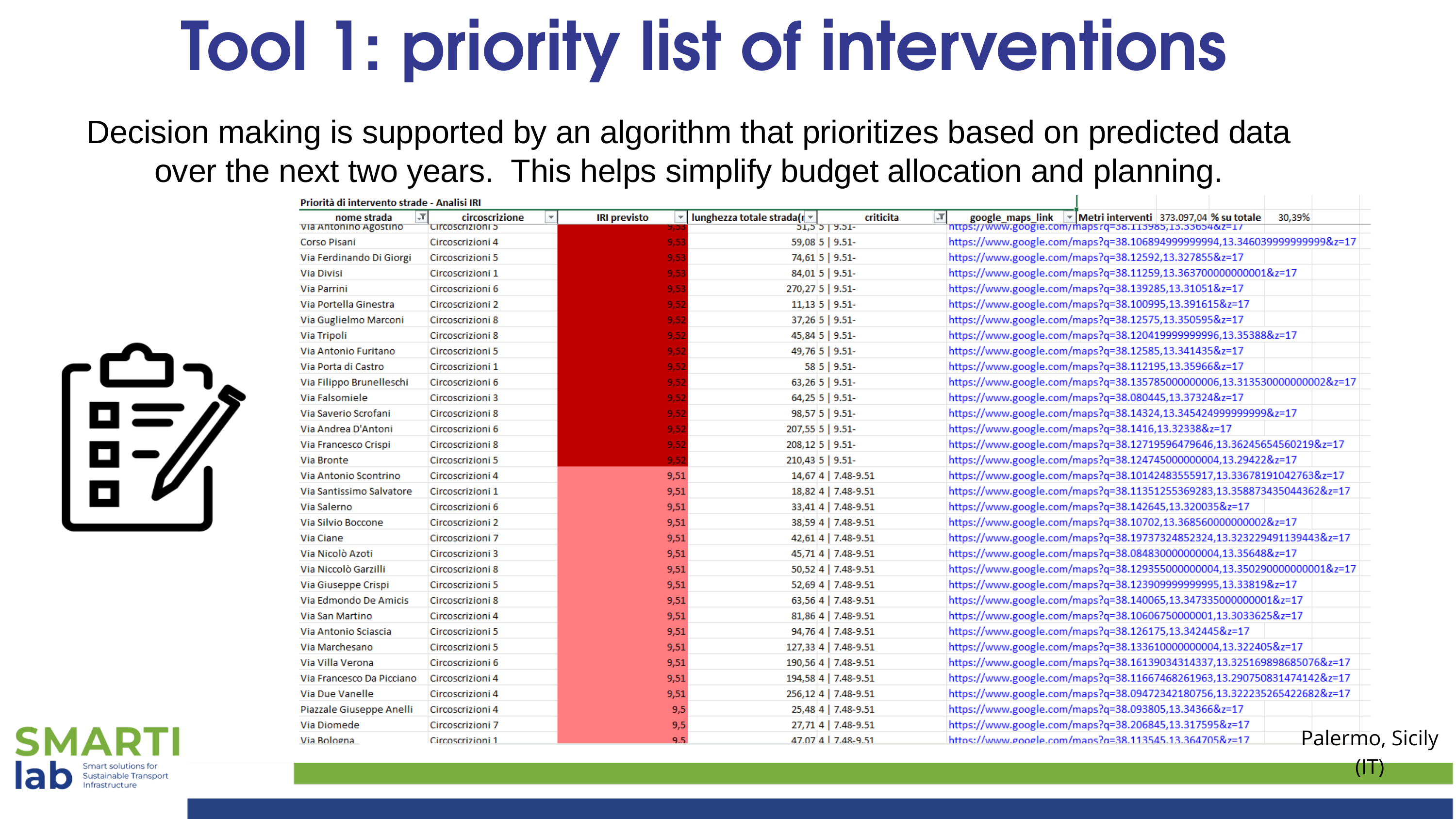

Tool 1: priority list of interventions
Decision making is supported by an algorithm that prioritizes based on predicted data over the next two years.  This helps simplify budget allocation and planning.

Palermo, Sicily (IT)